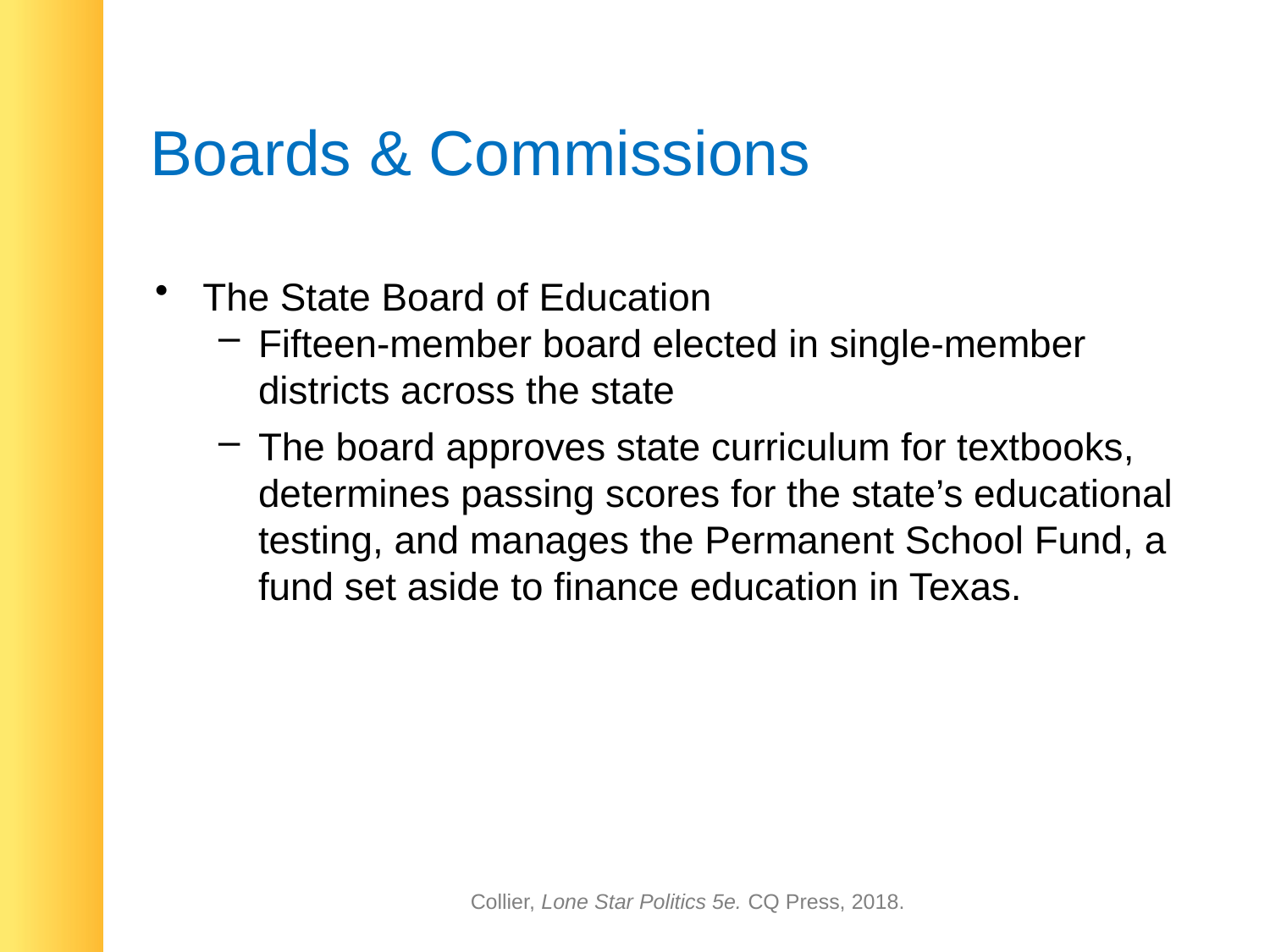

# Boards & Commissions
The State Board of Education
Fifteen-member board elected in single-member districts across the state
The board approves state curriculum for textbooks, determines passing scores for the state’s educational testing, and manages the Permanent School Fund, a fund set aside to finance education in Texas.
Collier, Lone Star Politics 5e. CQ Press, 2018.